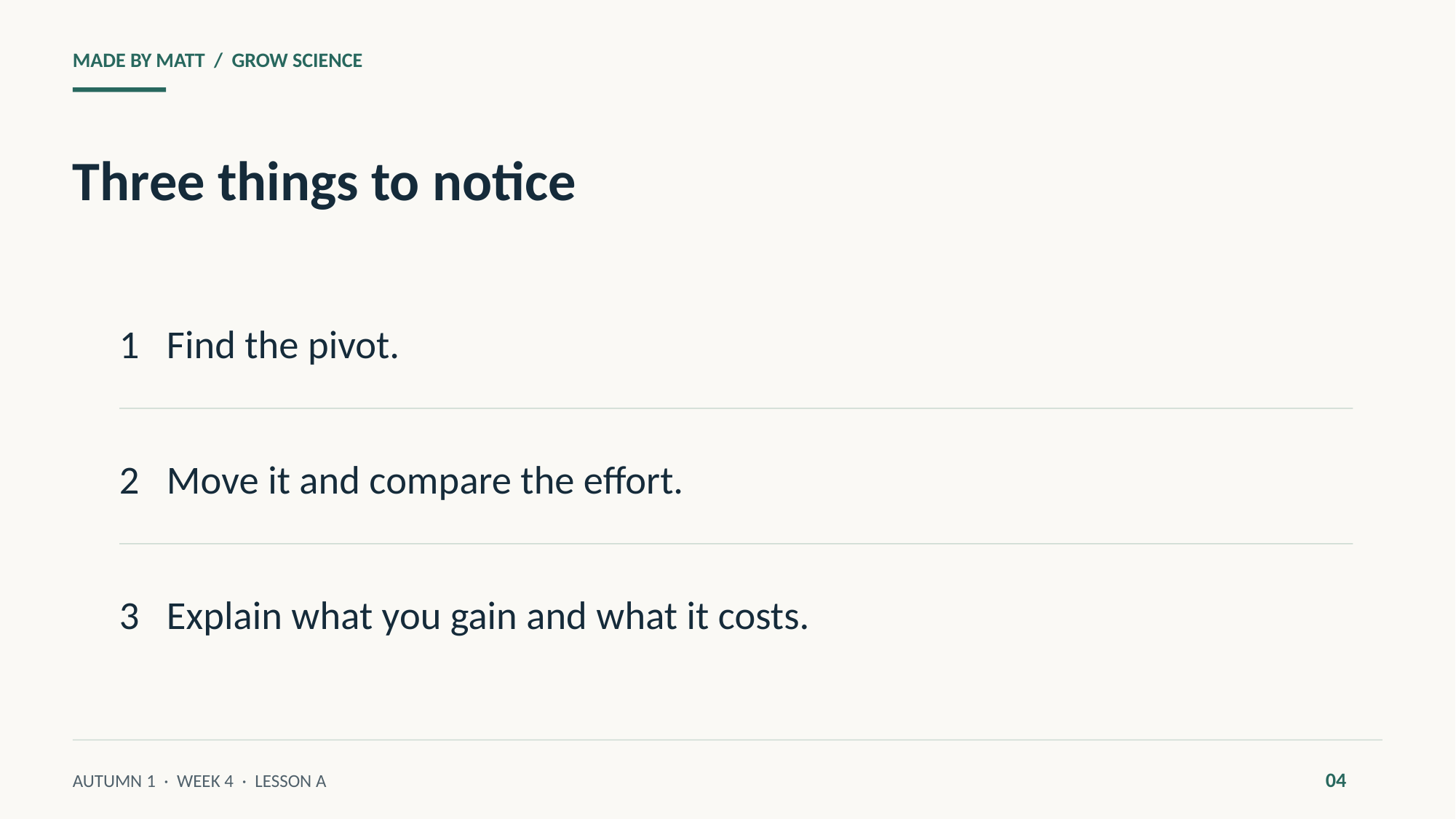

MADE BY MATT  /  GROW SCIENCE

Three things to notice
1   Find the pivot.

2   Move it and compare the effort.

3   Explain what you gain and what it costs.

04
AUTUMN 1  ·  WEEK 4  ·  LESSON A